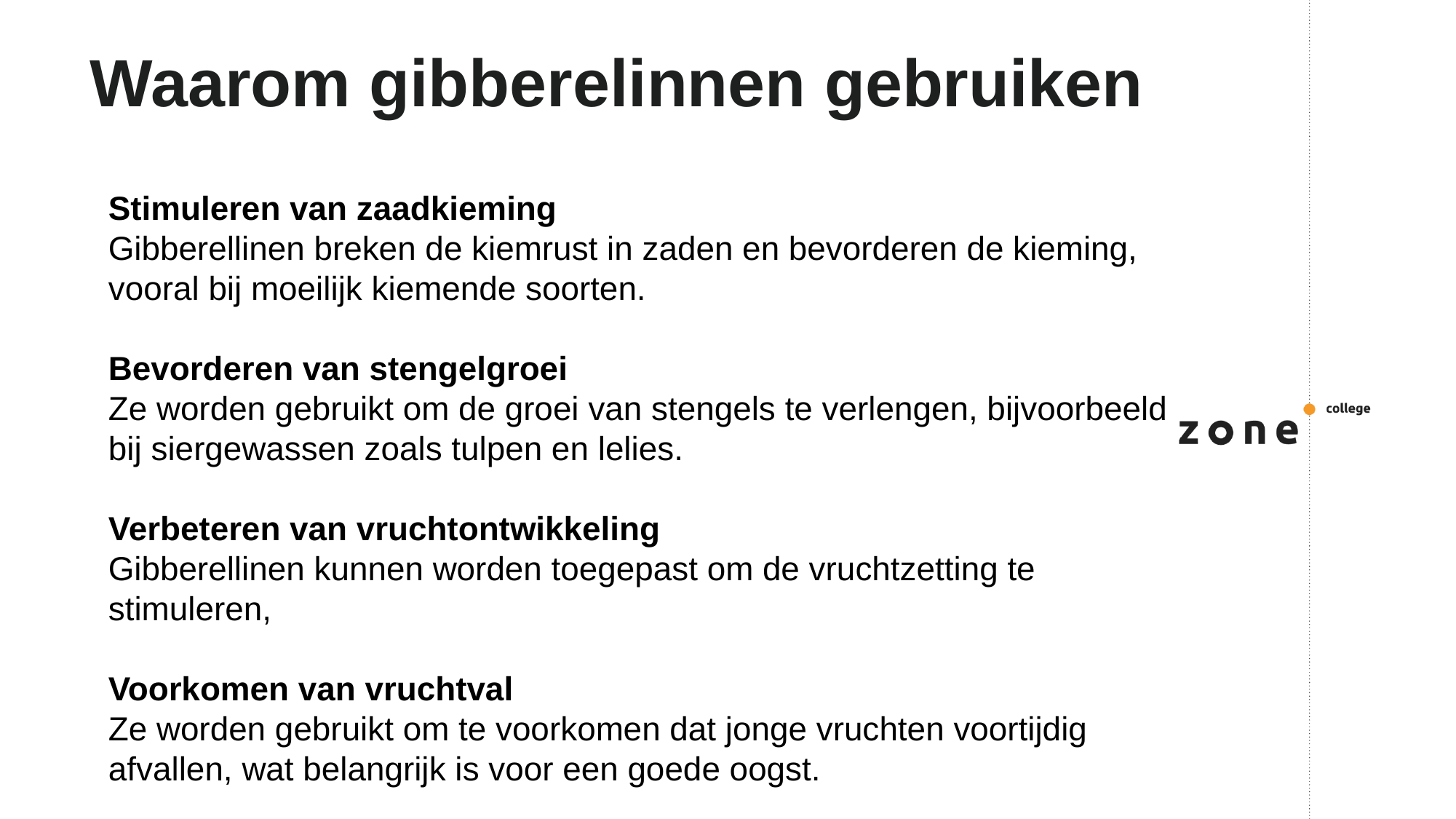

# Waarom gibberelinnen gebruiken
Stimuleren van zaadkieming
Gibberellinen breken de kiemrust in zaden en bevorderen de kieming, vooral bij moeilijk kiemende soorten.

Bevorderen van stengelgroei
Ze worden gebruikt om de groei van stengels te verlengen, bijvoorbeeld bij siergewassen zoals tulpen en lelies.

Verbeteren van vruchtontwikkeling
Gibberellinen kunnen worden toegepast om de vruchtzetting te stimuleren,

Voorkomen van vruchtval
Ze worden gebruikt om te voorkomen dat jonge vruchten voortijdig afvallen, wat belangrijk is voor een goede oogst.